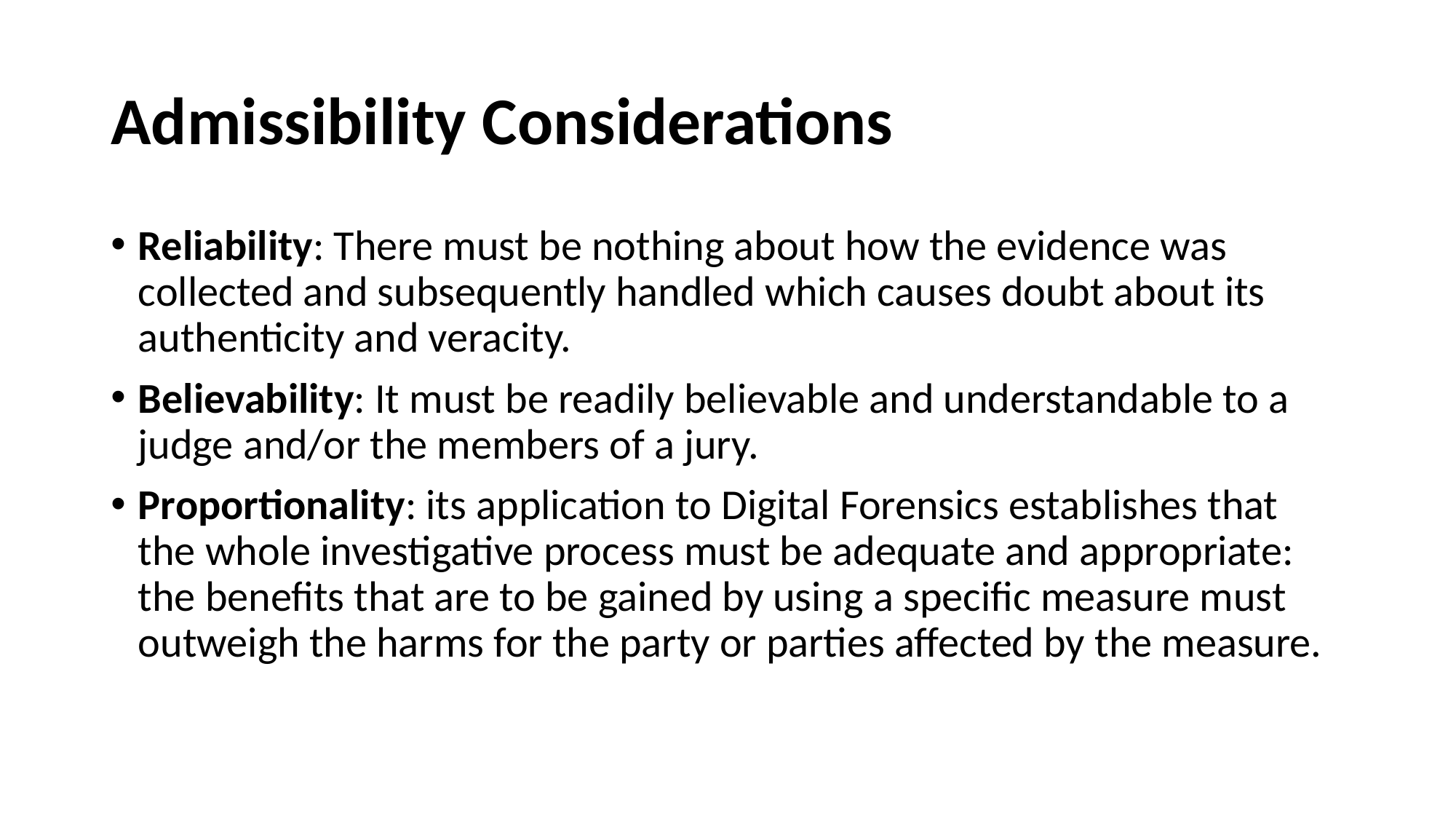

# Admissibility Considerations
Reliability: There must be nothing about how the evidence was collected and subsequently handled which causes doubt about its authenticity and veracity.
Believability: It must be readily believable and understandable to a judge and/or the members of a jury.
Proportionality: its application to Digital Forensics establishes that the whole investigative process must be adequate and appropriate: the benefits that are to be gained by using a specific measure must outweigh the harms for the party or parties affected by the measure.